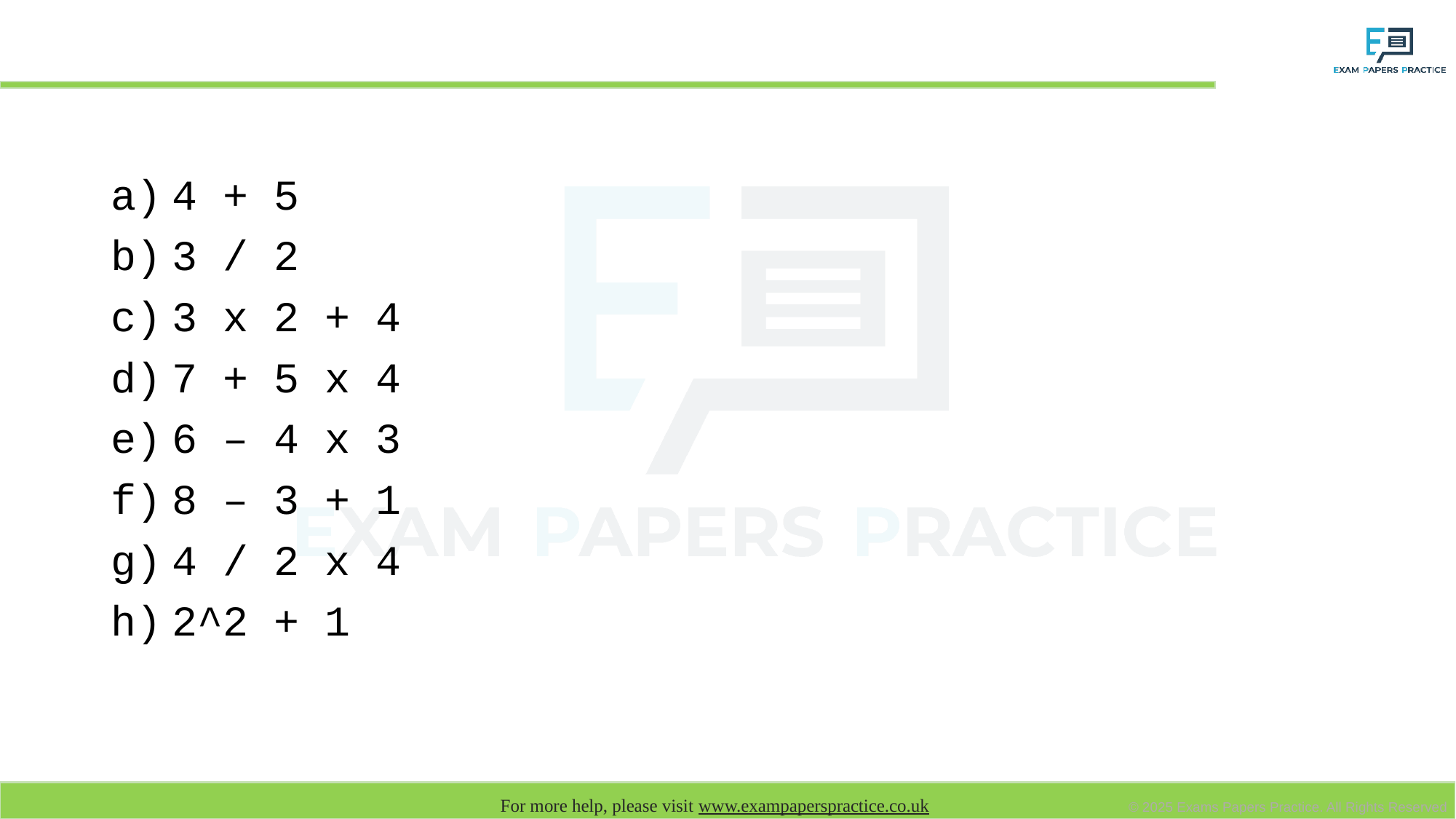

# Convert the following from infix notation to RPN
4 + 5
3 / 2
3 x 2 + 4
7 + 5 x 4
6 – 4 x 3
8 – 3 + 1
4 / 2 x 4
2^2 + 1